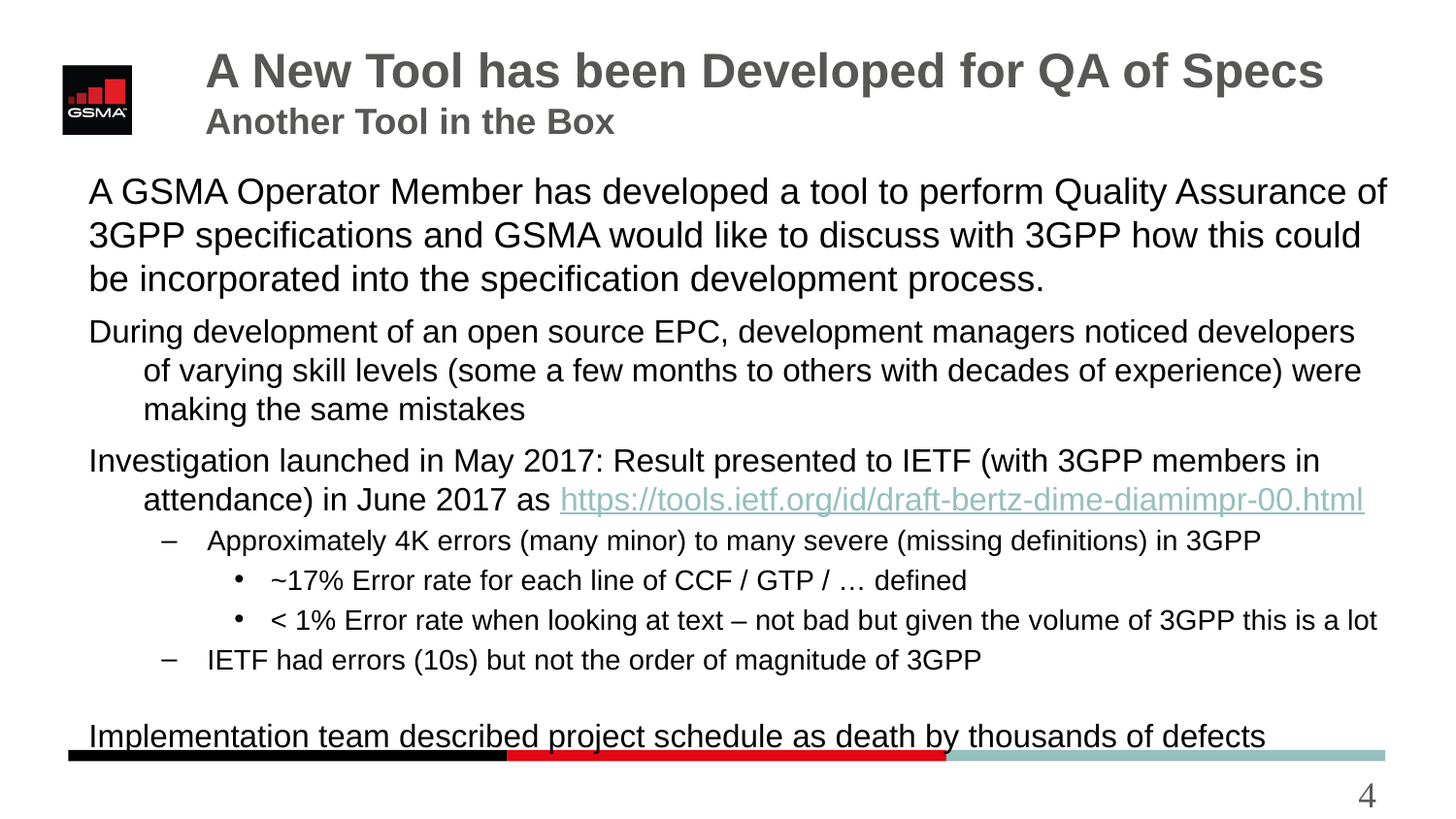

# A New Tool has been Developed for QA of Specs Another Tool in the Box
A GSMA Operator Member has developed a tool to perform Quality Assurance of 3GPP specifications and GSMA would like to discuss with 3GPP how this could be incorporated into the specification development process.

During development of an open source EPC, development managers noticed developers of varying skill levels (some a few months to others with decades of experience) were making the same mistakes

Investigation launched in May 2017: Result presented to IETF (with 3GPP members in attendance) in June 2017 as https://tools.ietf.org/id/draft-bertz-dime-diamimpr-00.html
Approximately 4K errors (many minor) to many severe (missing definitions) in 3GPP
~17% Error rate for each line of CCF / GTP / … defined
< 1% Error rate when looking at text – not bad but given the volume of 3GPP this is a lot
IETF had errors (10s) but not the order of magnitude of 3GPP

Implementation team described project schedule as death by thousands of defects
4